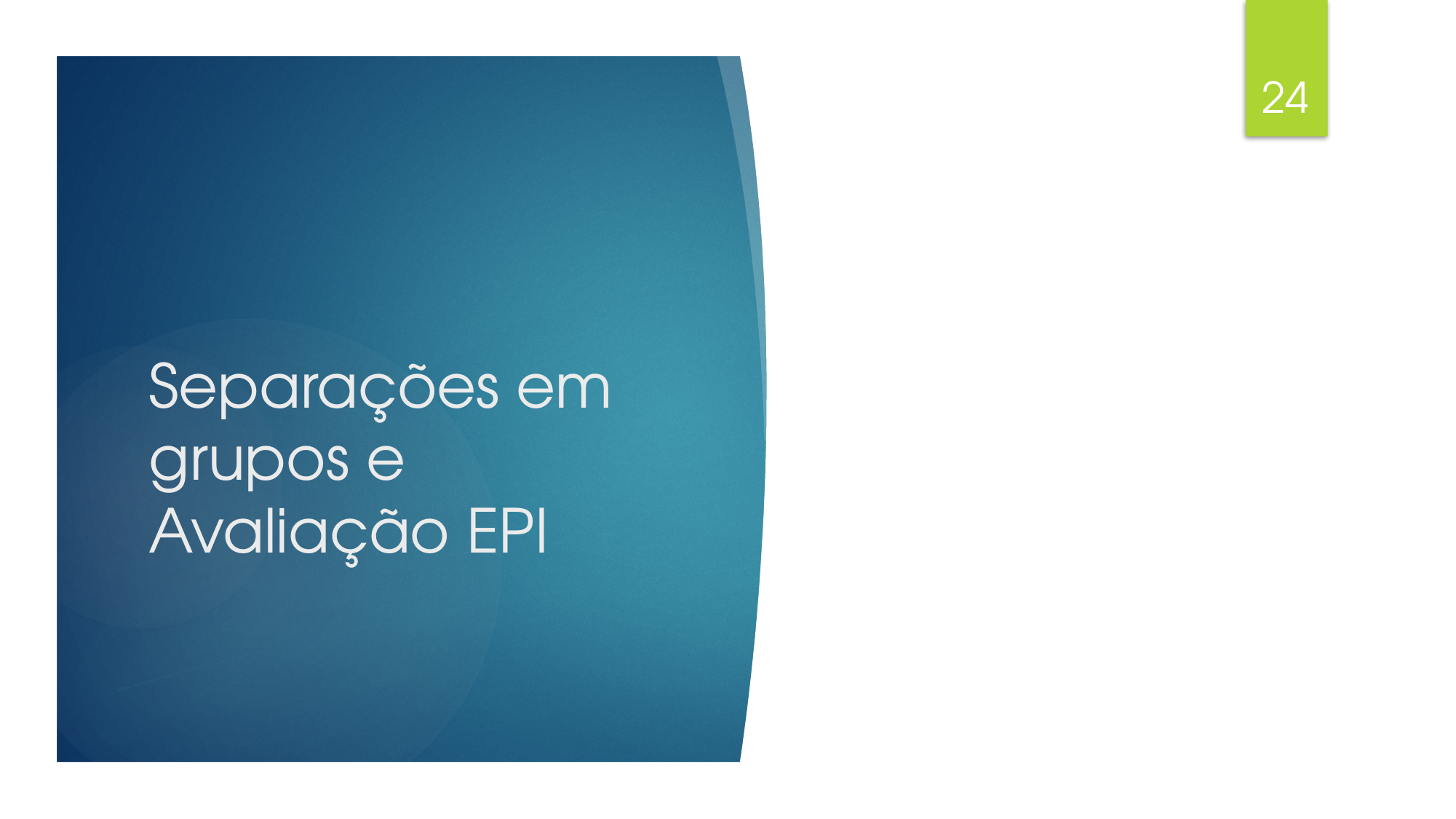

24

# Separações em grupos e Avaliação EPI